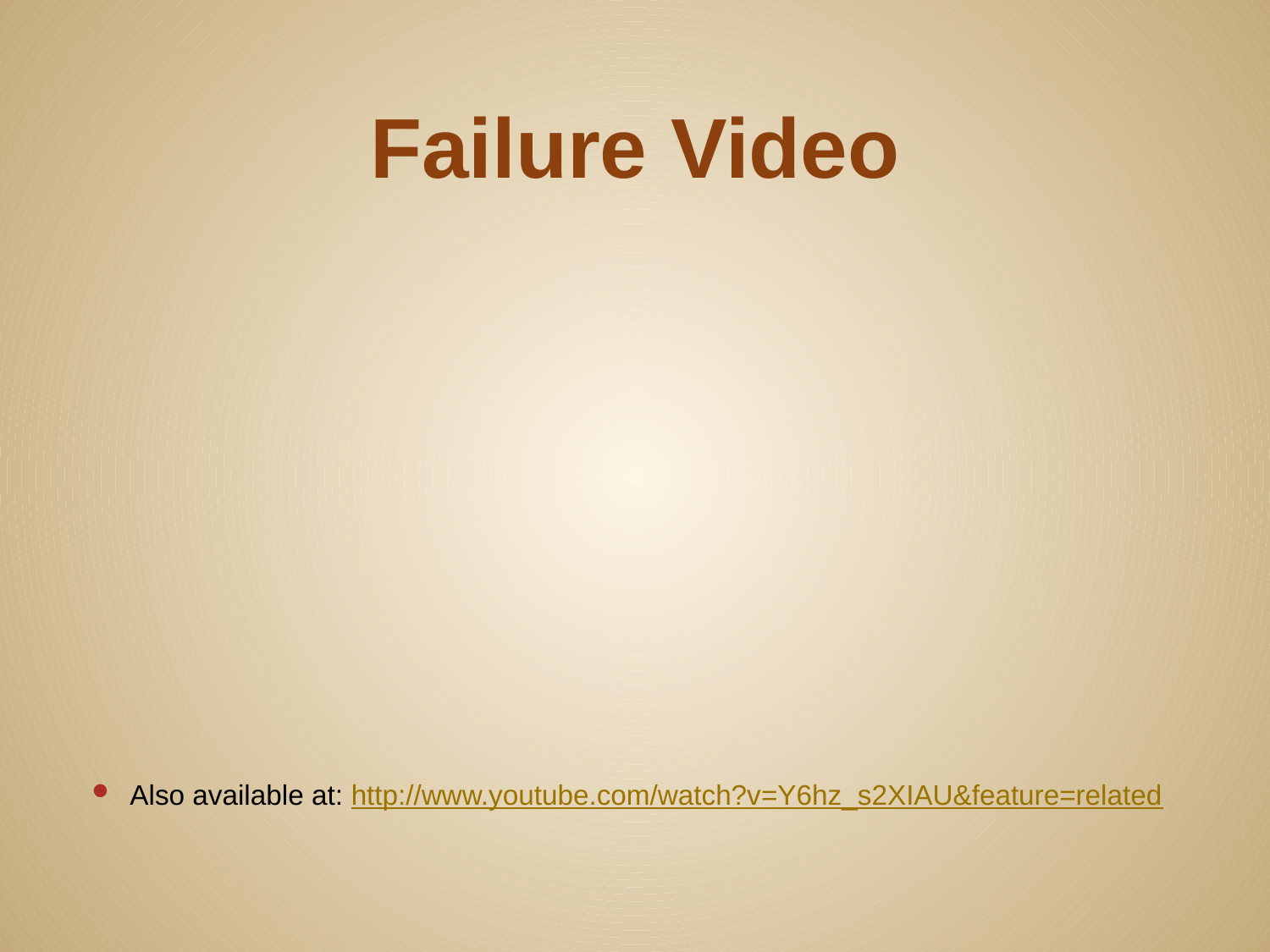

# Failure Video

Also available at: http://www.youtube.com/watch?v=Y6hz_s2XIAU&feature=related